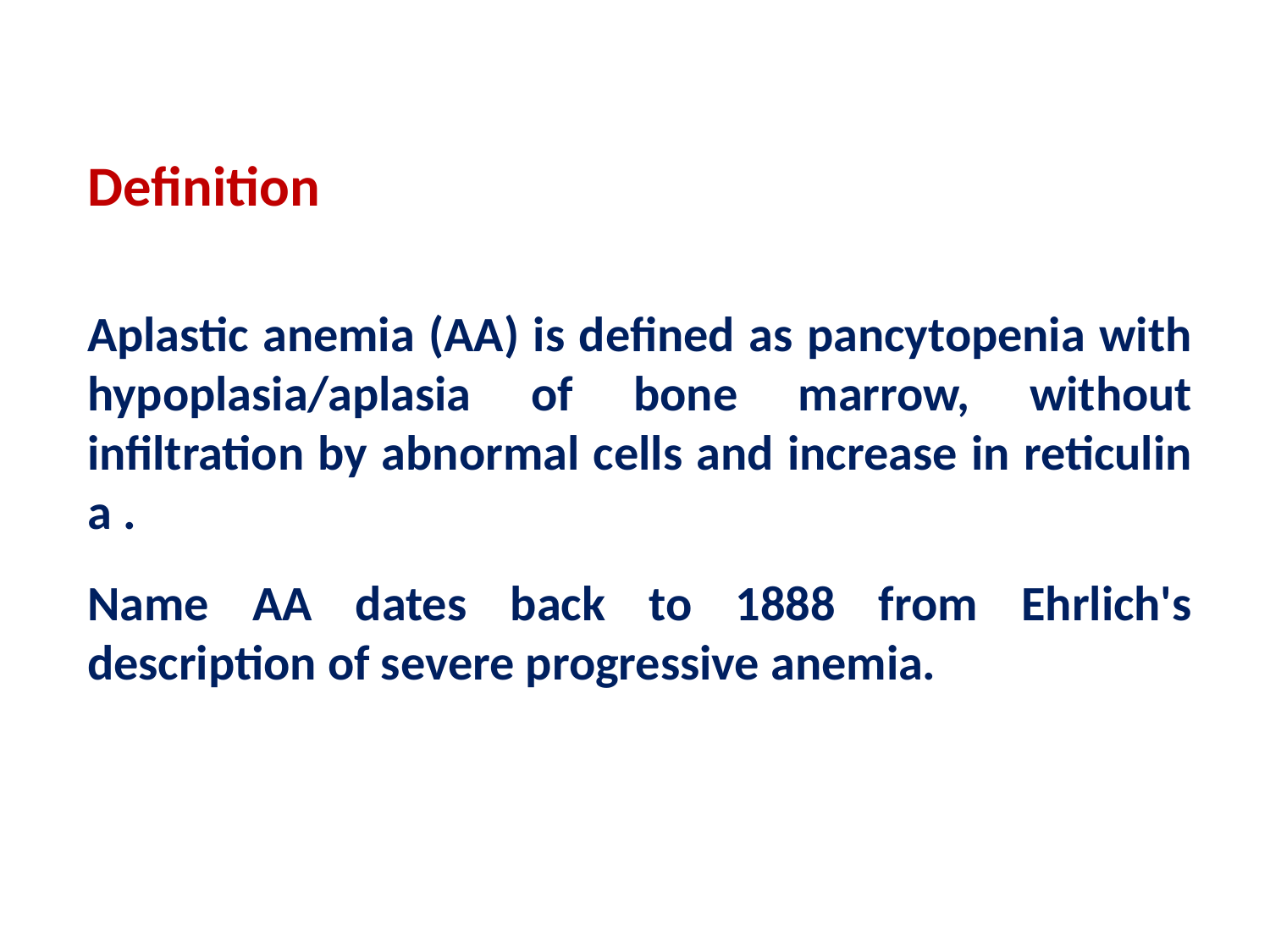

Definition
Aplastic anemia (AA) is defined as pancytopenia with hypoplasia/aplasia of bone marrow, without infiltration by abnormal cells and increase in reticulin a .
Name AA dates back to 1888 from Ehrlich's description of severe progressive anemia.